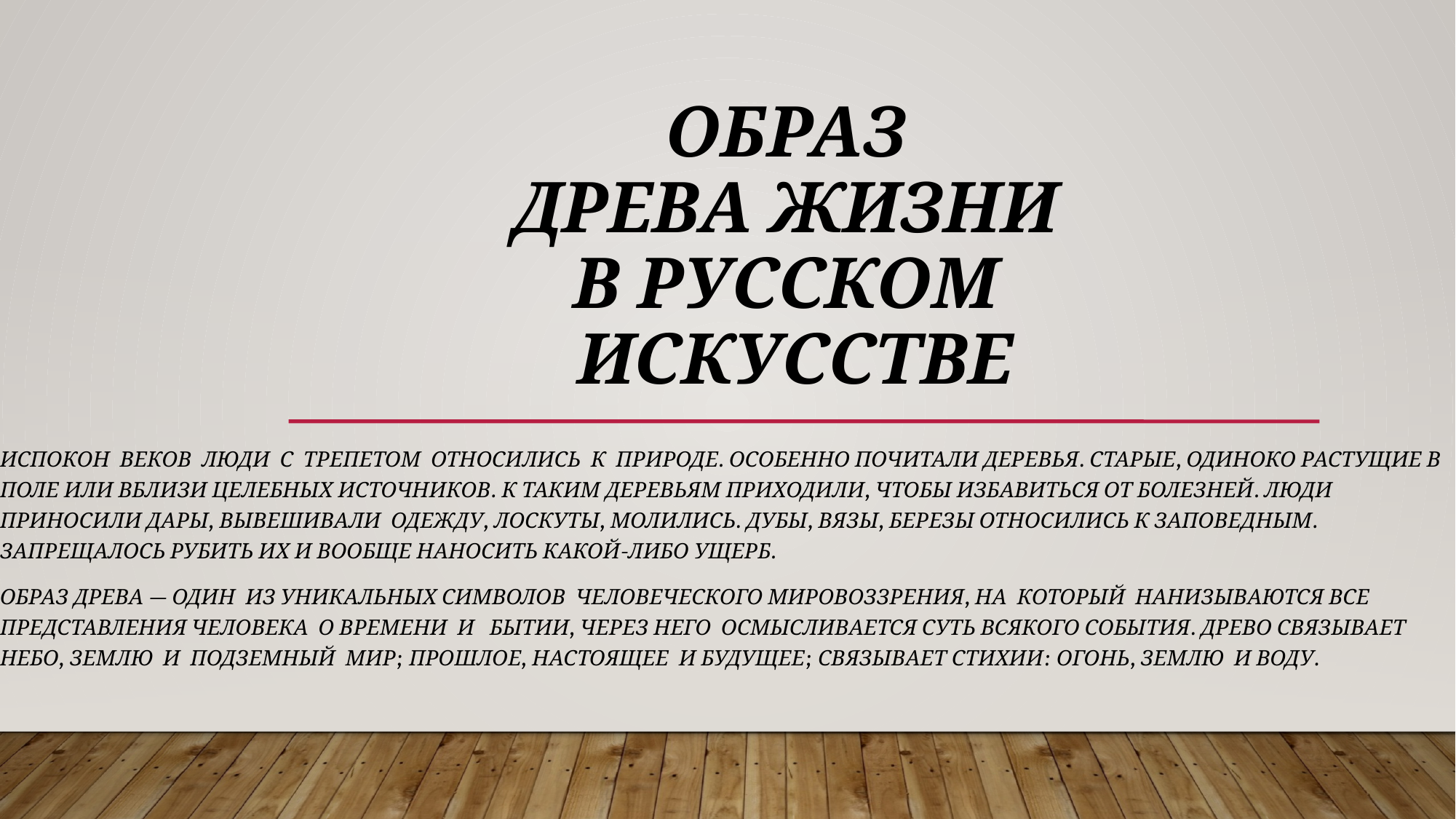

# ОБРАЗ ДРЕВА ЖИЗНИ В Русском искусстве
испокон  веков  люди  с  трепетом  относились  к  природе. особенно почитали деревья. старые, одиноко растущие в поле или вблизи целебных источников. к таким деревьям приходили, чтобы избавиться от болезней. люди приносили дары, вывешивали  одежду, лоскуты, молились. дубы, вязы, березы относились к заповедным. запрещалось рубить их и вообще наносить какой-либо ущерб.
Образ древа — один  из уникальных символов  человеческого мировоззрения, на  который  нанизываются все  представления человека  о времени  и   бытии, через него  осмысливается суть всякого события. Древо связывает небо, землю  и  подземный  мир; прошлое, настоящее  и будущее; связывает стихии: огонь, землю  и воду.